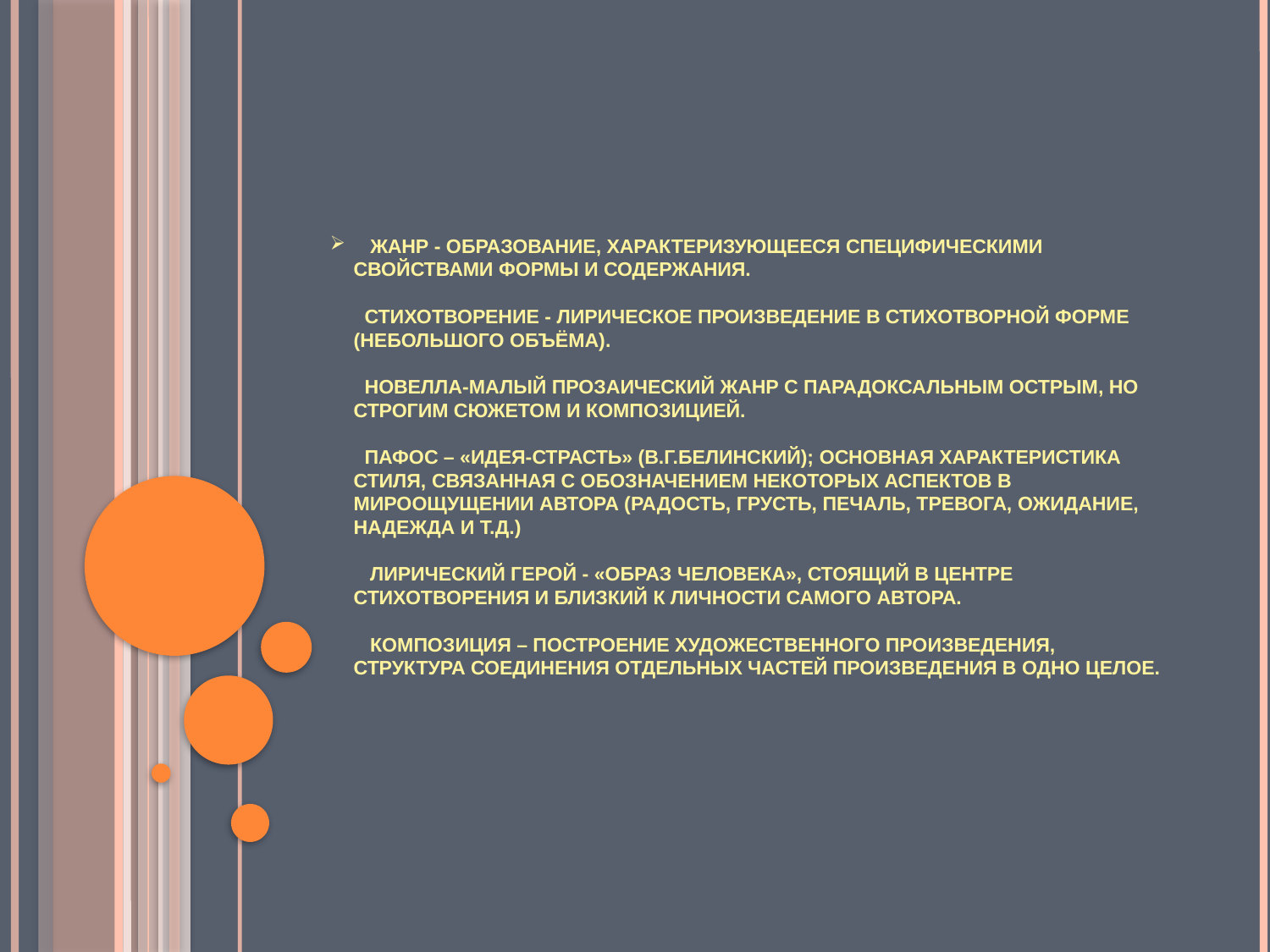

# Жанр - образование, характеризующееся специфическими свойствами формы и содержания. Стихотворение - лирическое произведение в стихотворной форме (небольшого объёма). Новелла-малый прозаический жанр с парадоксальным острым, но  строгим сюжетом и композицией. Пафос – «идея-страсть» (В.Г.Белинский); основная характеристика стиля, связанная с обозначением некоторых аспектов в мироощущении автора (радость, грусть, печаль, тревога, ожидание, надежда и т.д.) Лирический герой - «образ человека», стоящий в центре стихотворения и близкий к личности самого автора. Композиция – построение художественного произведения, структура соединения отдельных частей произведения в одно целое.